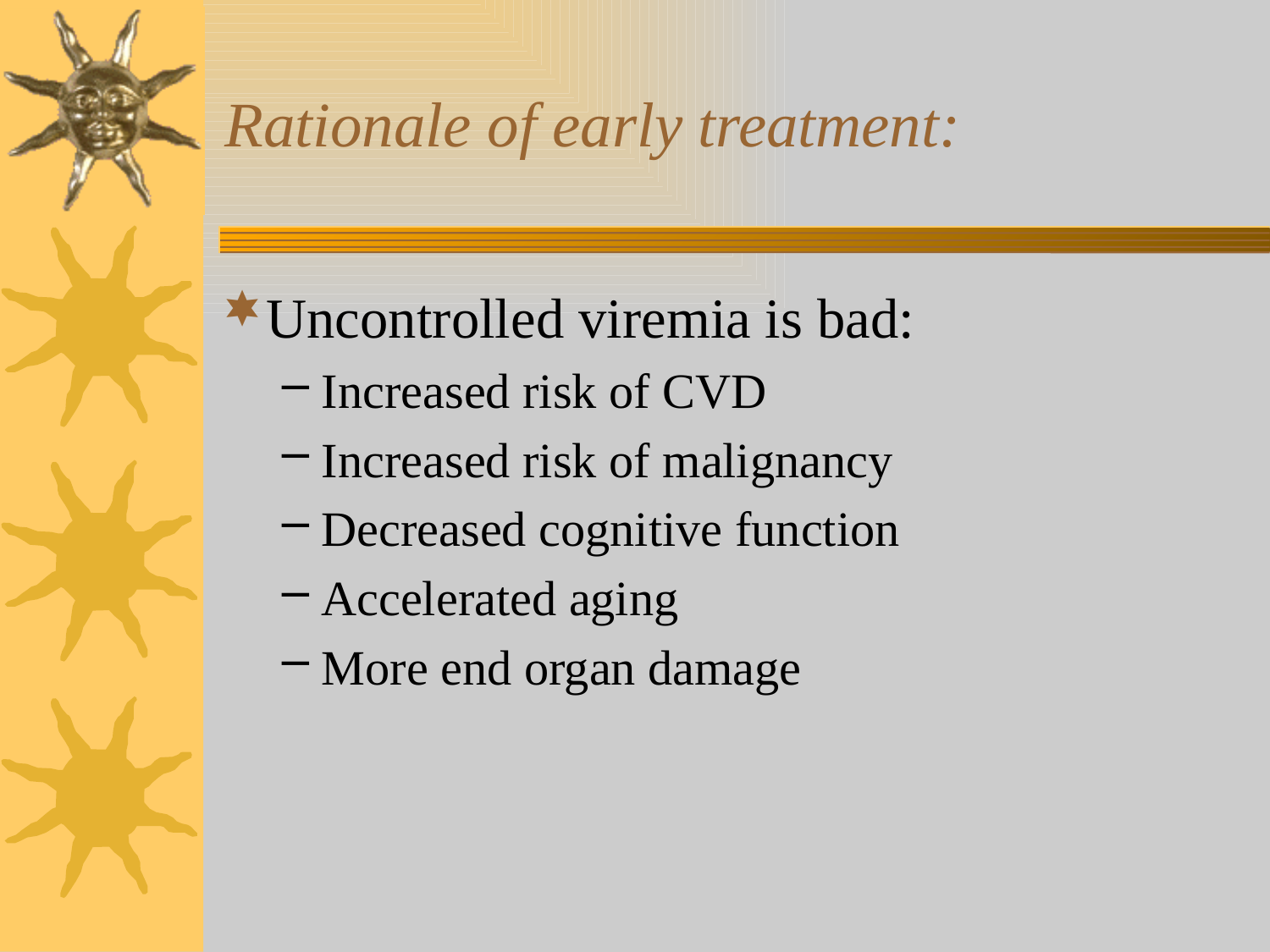

# Rationale of early treatment:
Uncontrolled viremia is bad:
Increased risk of CVD
Increased risk of malignancy
Decreased cognitive function
Accelerated aging
More end organ damage